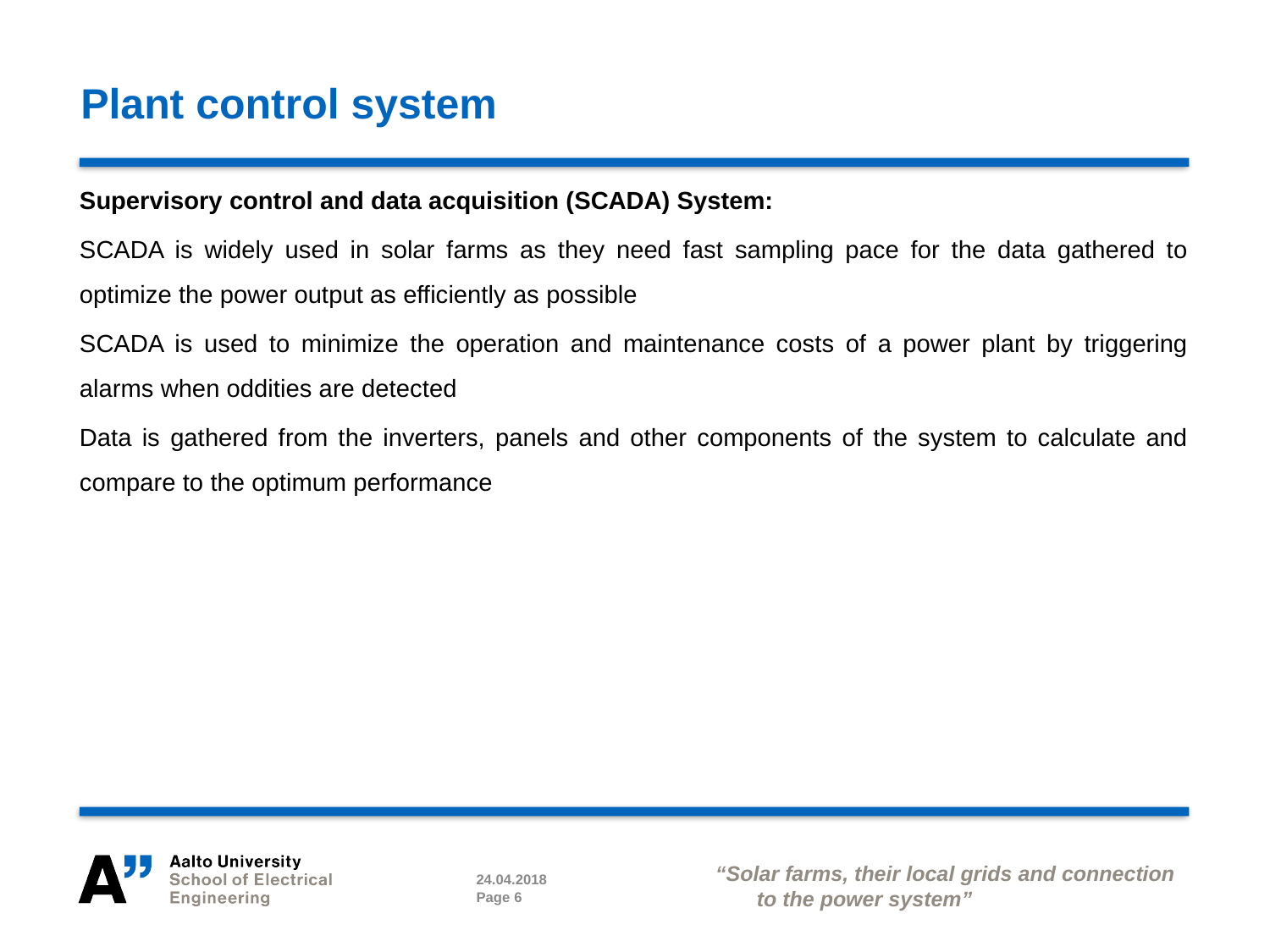

# Plant control system
Supervisory control and data acquisition (SCADA) System:
SCADA is widely used in solar farms as they need fast sampling pace for the data gathered to optimize the power output as efficiently as possible
SCADA is used to minimize the operation and maintenance costs of a power plant by triggering alarms when oddities are detected
Data is gathered from the inverters, panels and other components of the system to calculate and compare to the optimum performance

“Solar farms, their local grids and connection         to the power system”
24.04.2018
Page 6